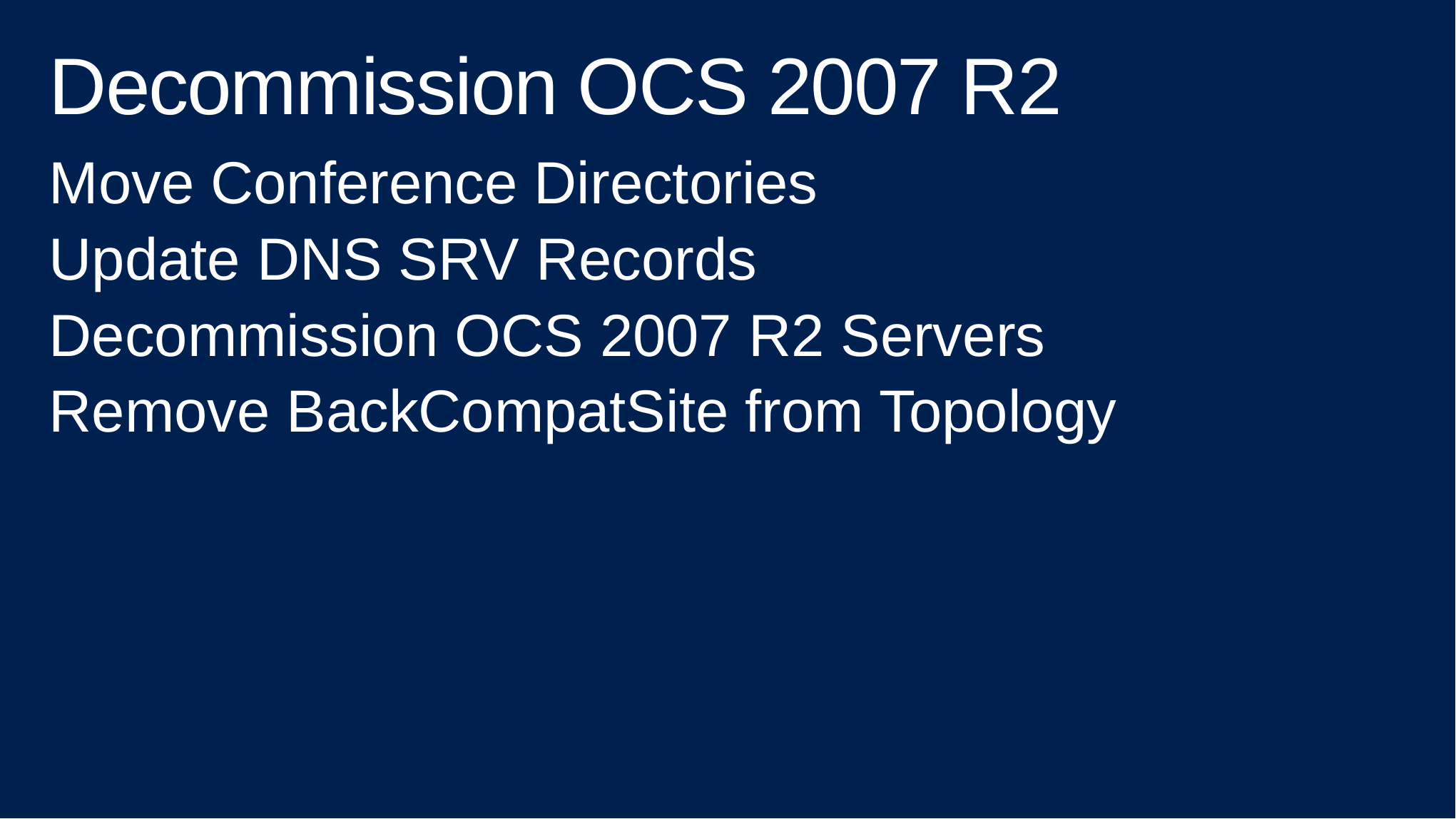

# Decommission OCS 2007 R2
Move Conference Directories
Update DNS SRV Records
Decommission OCS 2007 R2 Servers
Remove BackCompatSite from Topology